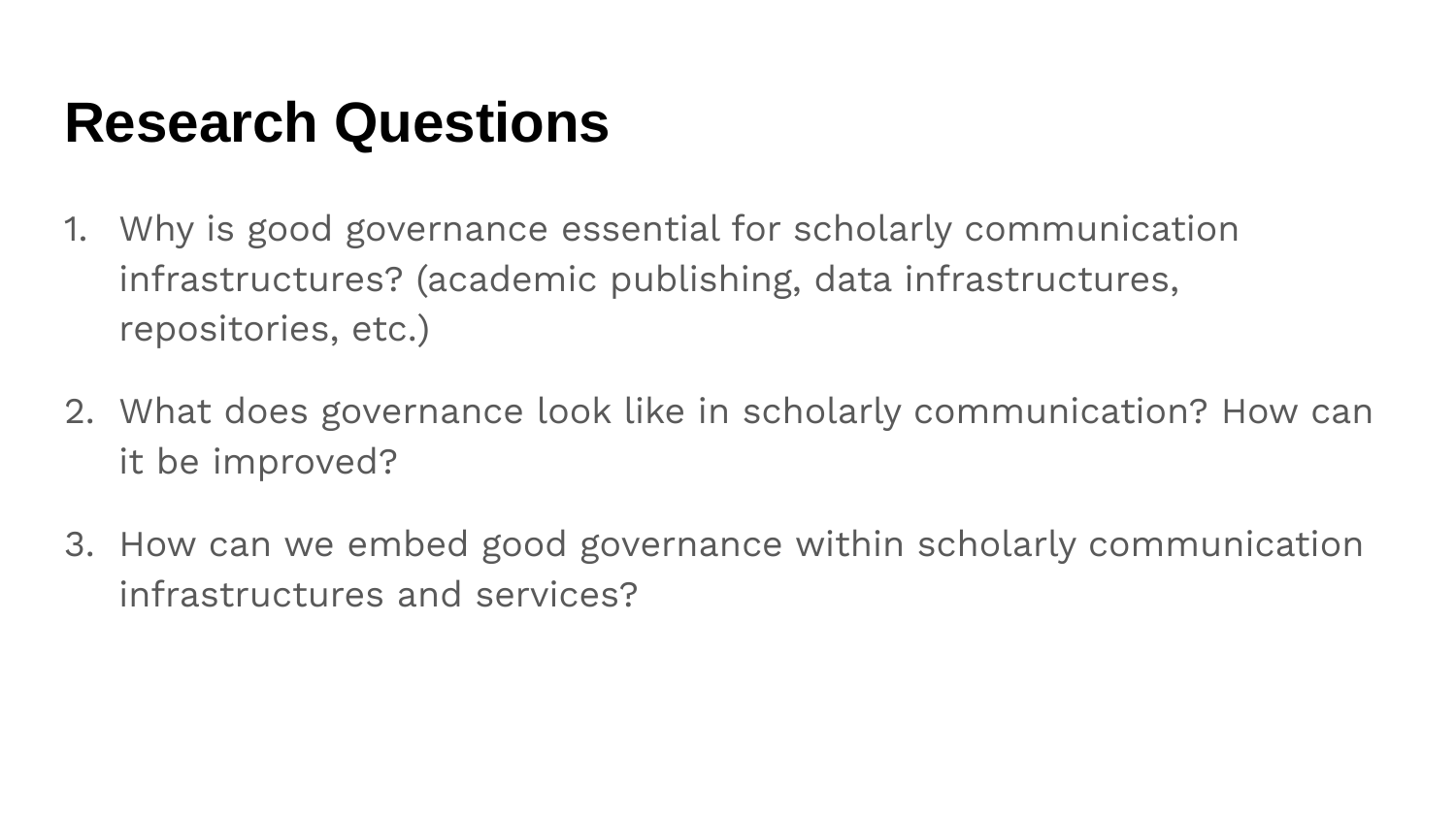

# Research Questions
Why is good governance essential for scholarly communication infrastructures? (academic publishing, data infrastructures, repositories, etc.)
What does governance look like in scholarly communication? How can it be improved?
How can we embed good governance within scholarly communication infrastructures and services?